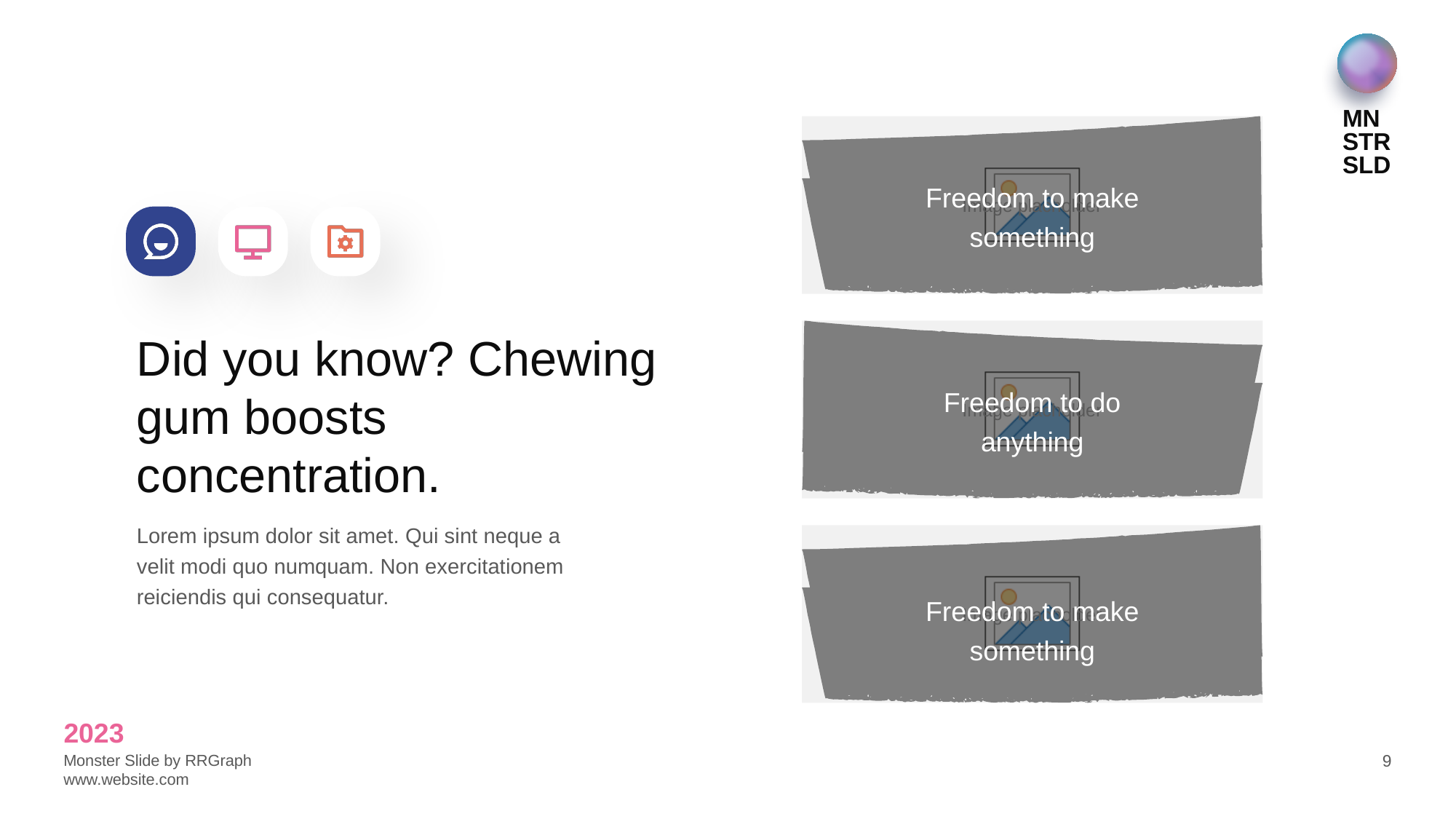

Freedom to make something

Did you know? Chewing gum boosts concentration.
Freedom to do anything
Lorem ipsum dolor sit amet. Qui sint neque a velit modi quo numquam. Non exercitationem reiciendis qui consequatur.

Freedom to make something